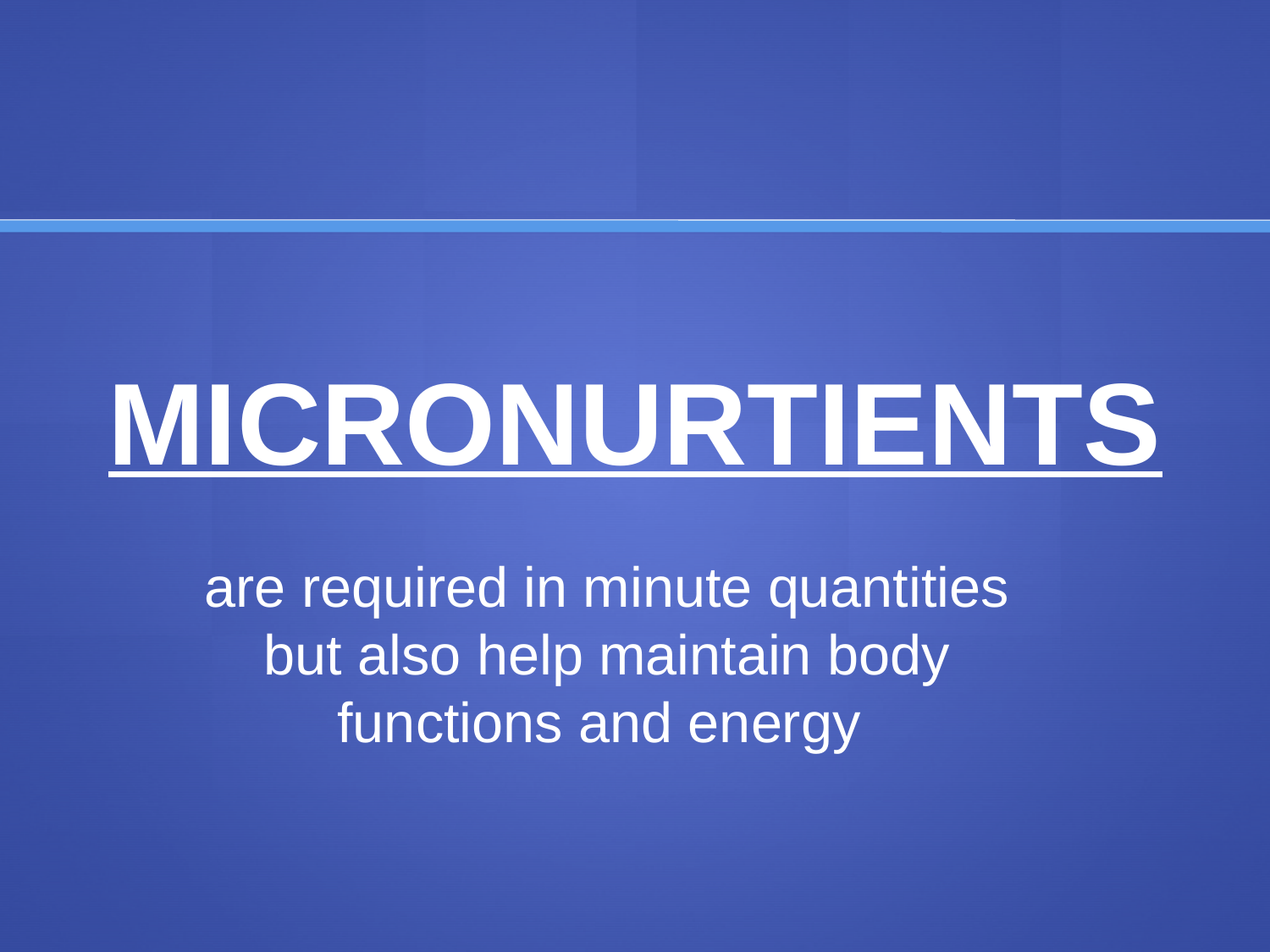

# MICRONURTIENTS
are required in minute quantities but also help maintain body functions and energy